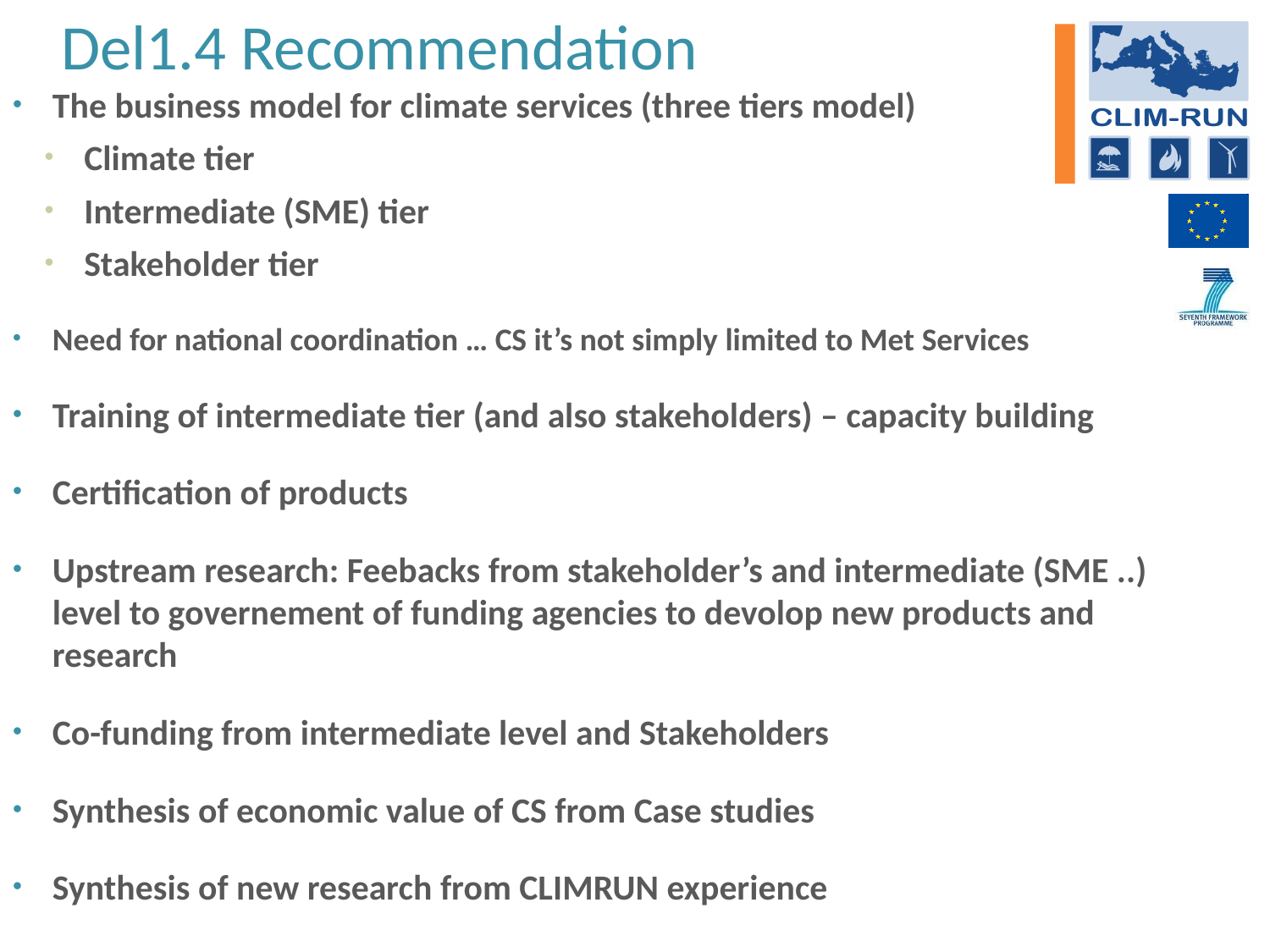

# Del1.4 Recommendation
The business model for climate services (three tiers model)
Climate tier
Intermediate (SME) tier
Stakeholder tier
Need for national coordination … CS it’s not simply limited to Met Services
Training of intermediate tier (and also stakeholders) – capacity building
Certification of products
Upstream research: Feebacks from stakeholder’s and intermediate (SME ..) level to governement of funding agencies to devolop new products and research
Co-funding from intermediate level and Stakeholders
Synthesis of economic value of CS from Case studies
Synthesis of new research from CLIMRUN experience